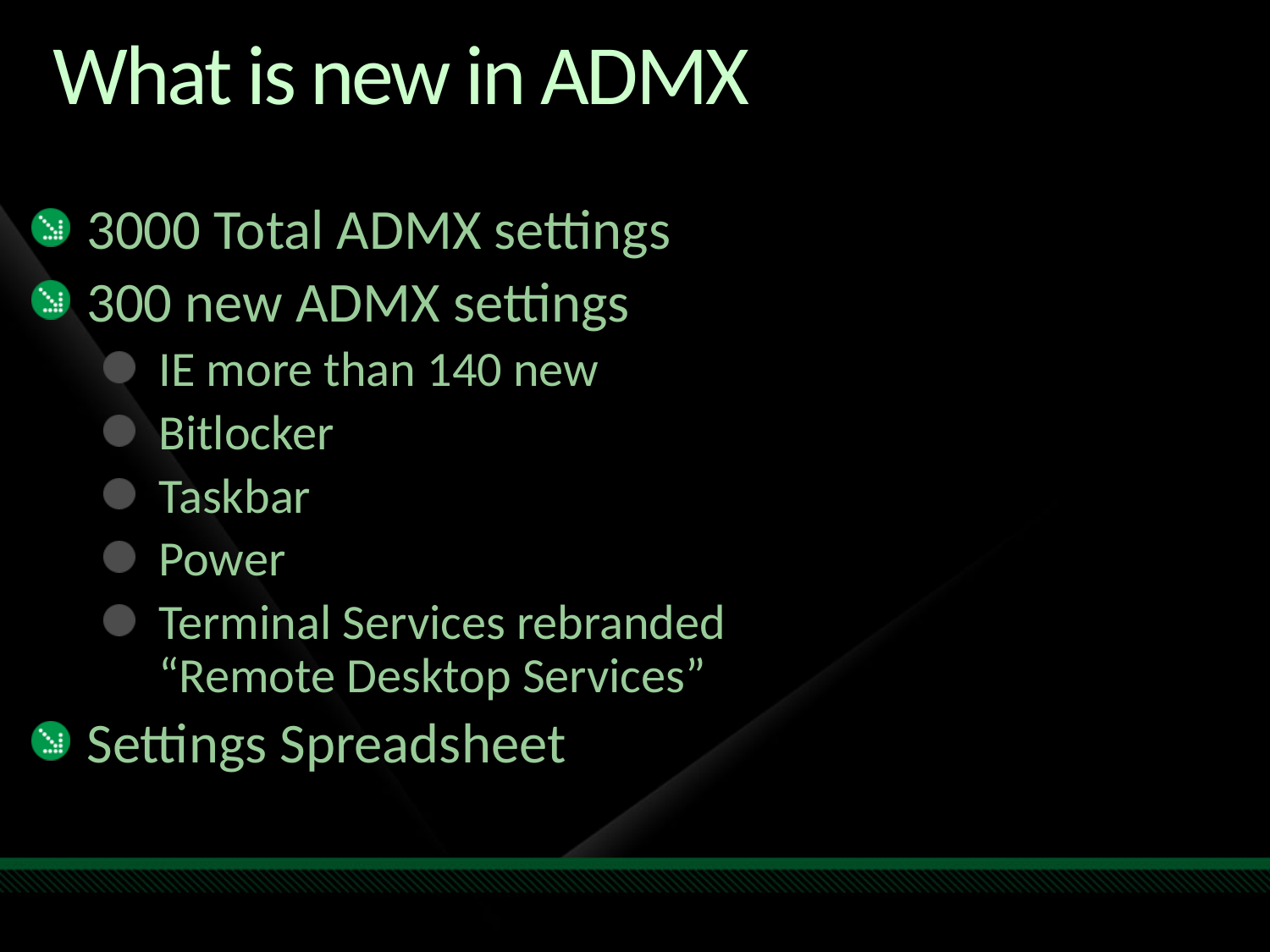

# What is new in ADMX
3000 Total ADMX settings
300 new ADMX settings
IE more than 140 new
Bitlocker
Taskbar
Power
Terminal Services rebranded
“Remote Desktop Services”
Settings Spreadsheet